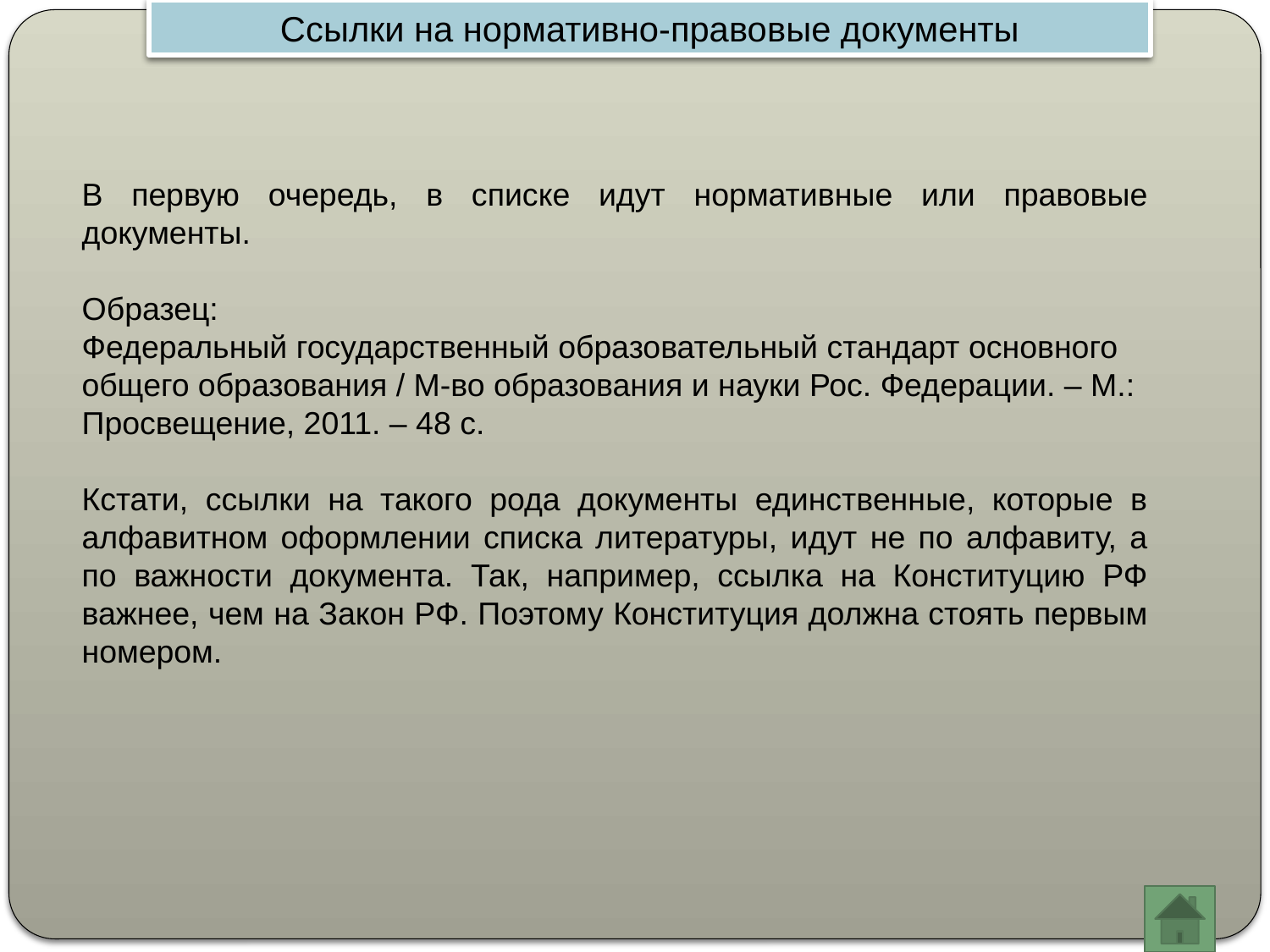

Ссылки на нормативно-правовые документы
В первую очередь, в списке идут нормативные или правовые документы.

Образец:
Федеральный государственный образовательный стандарт основного общего образования / М-во образования и науки Рос. Федерации. – М.: Просвещение, 2011. – 48 с.

Кстати, ссылки на такого рода документы единственные, которые в алфавитном оформлении списка литературы, идут не по алфавиту, а по важности документа. Так, например, ссылка на Конституцию РФ важнее, чем на Закон РФ. Поэтому Конституция должна стоять первым номером.